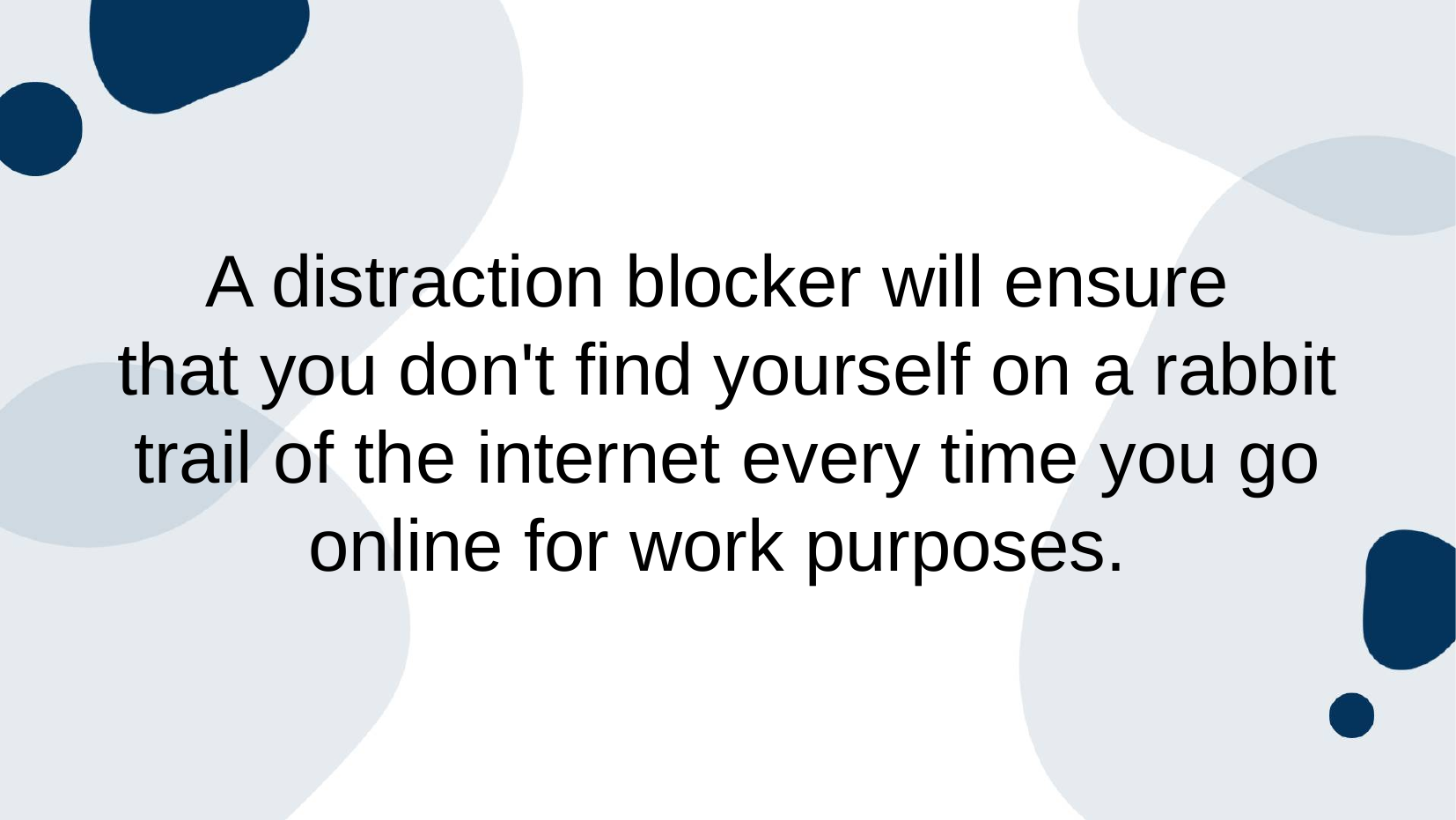

A distraction blocker will ensure
that you don't find yourself on a rabbit trail of the internet every time you go online for work purposes.